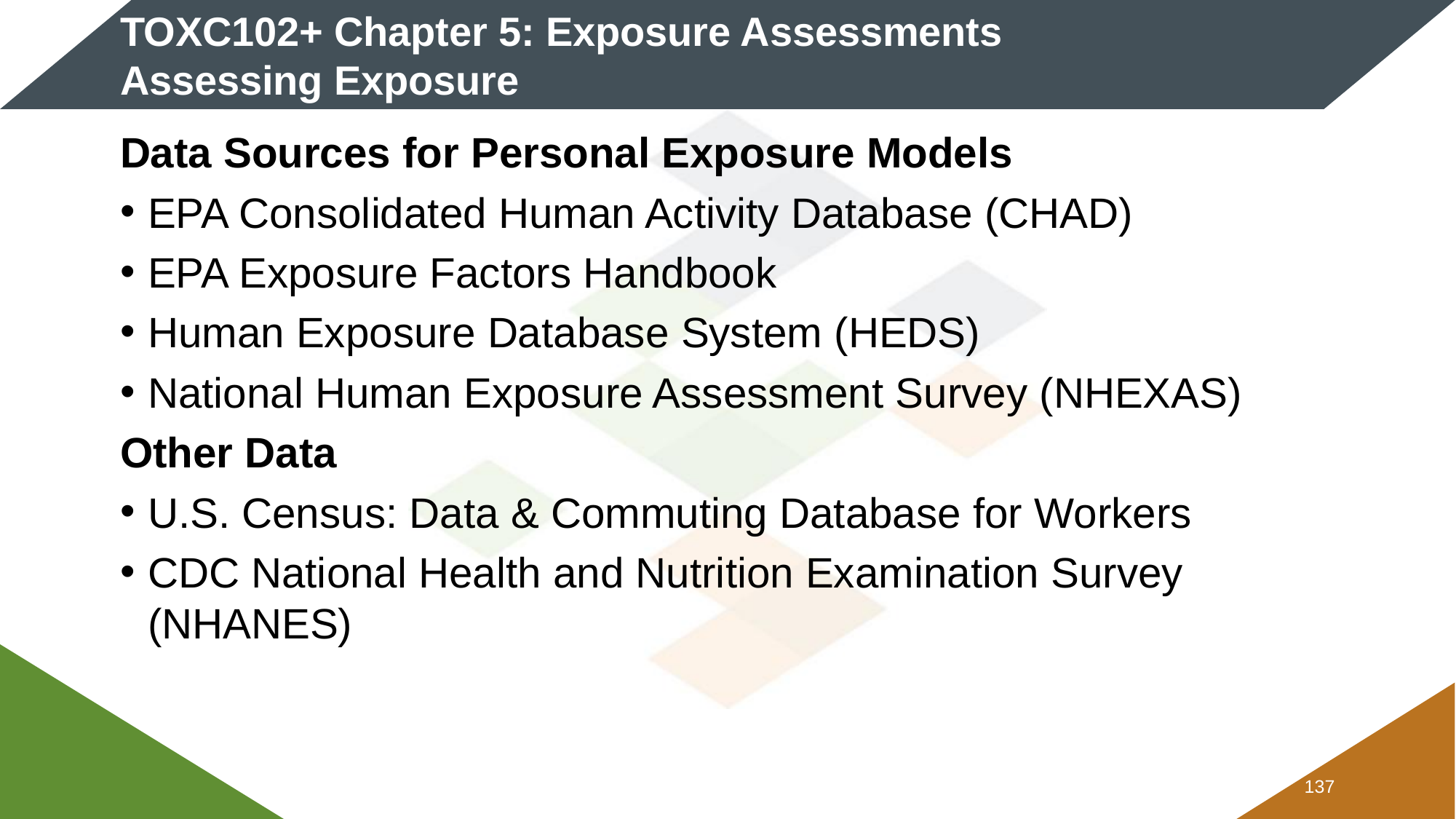

# TOXC102+ Chapter 5: Exposure Assessments Assessing Exposure
Data Sources for Personal Exposure Models
EPA Consolidated Human Activity Database (CHAD)
EPA Exposure Factors Handbook
Human Exposure Database System (HEDS)
National Human Exposure Assessment Survey (NHEXAS)
Other Data
U.S. Census: Data & Commuting Database for Workers
CDC National Health and Nutrition Examination Survey (NHANES)
137